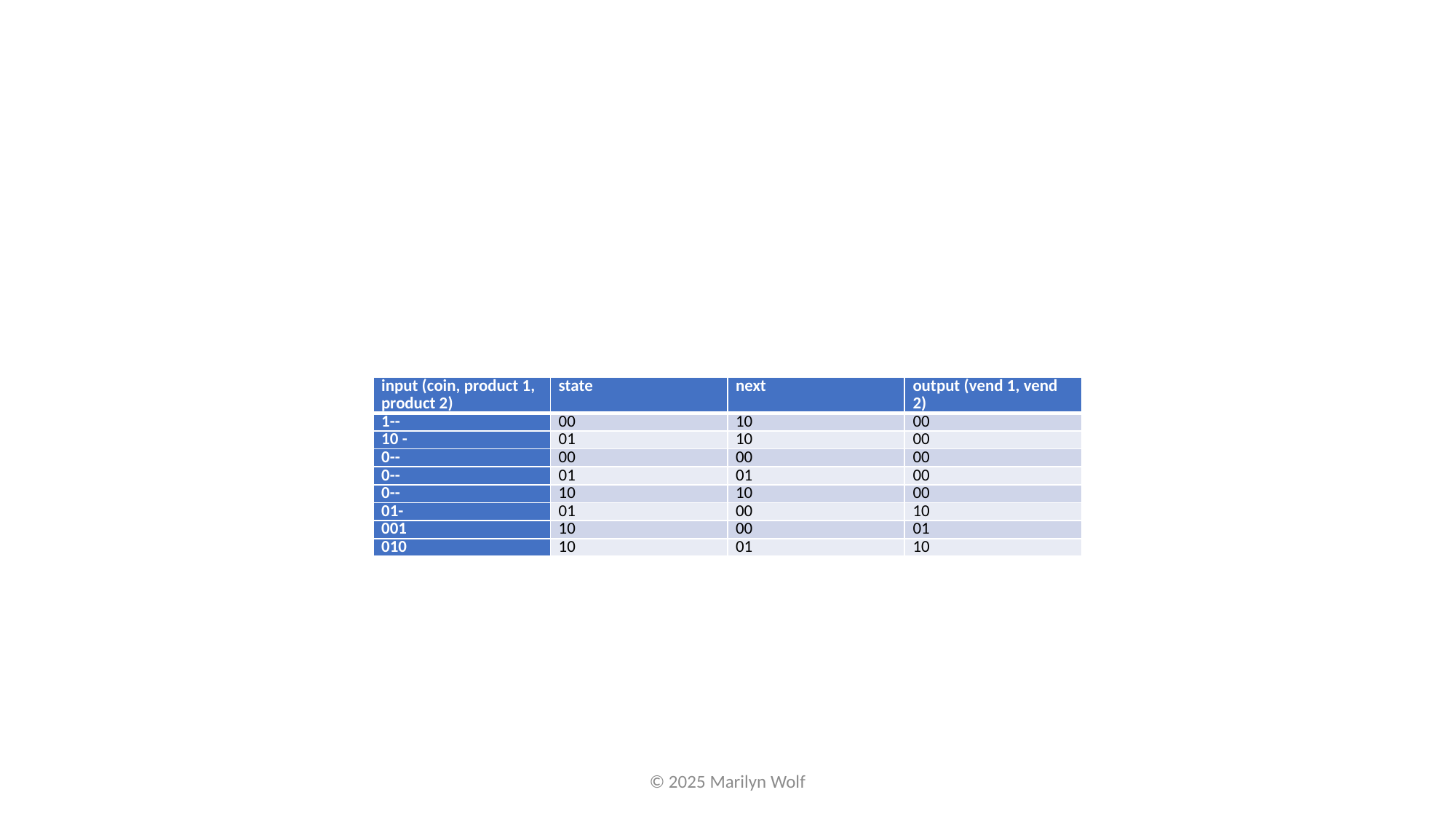

| input (coin, product 1, product 2) | state | next | output (vend 1, vend 2) |
| --- | --- | --- | --- |
| 1-- | 00 | 10 | 00 |
| 10 - | 01 | 10 | 00 |
| 0-- | 00 | 00 | 00 |
| 0-- | 01 | 01 | 00 |
| 0-- | 10 | 10 | 00 |
| 01- | 01 | 00 | 10 |
| 001 | 10 | 00 | 01 |
| 010 | 10 | 01 | 10 |
© 2025 Marilyn Wolf